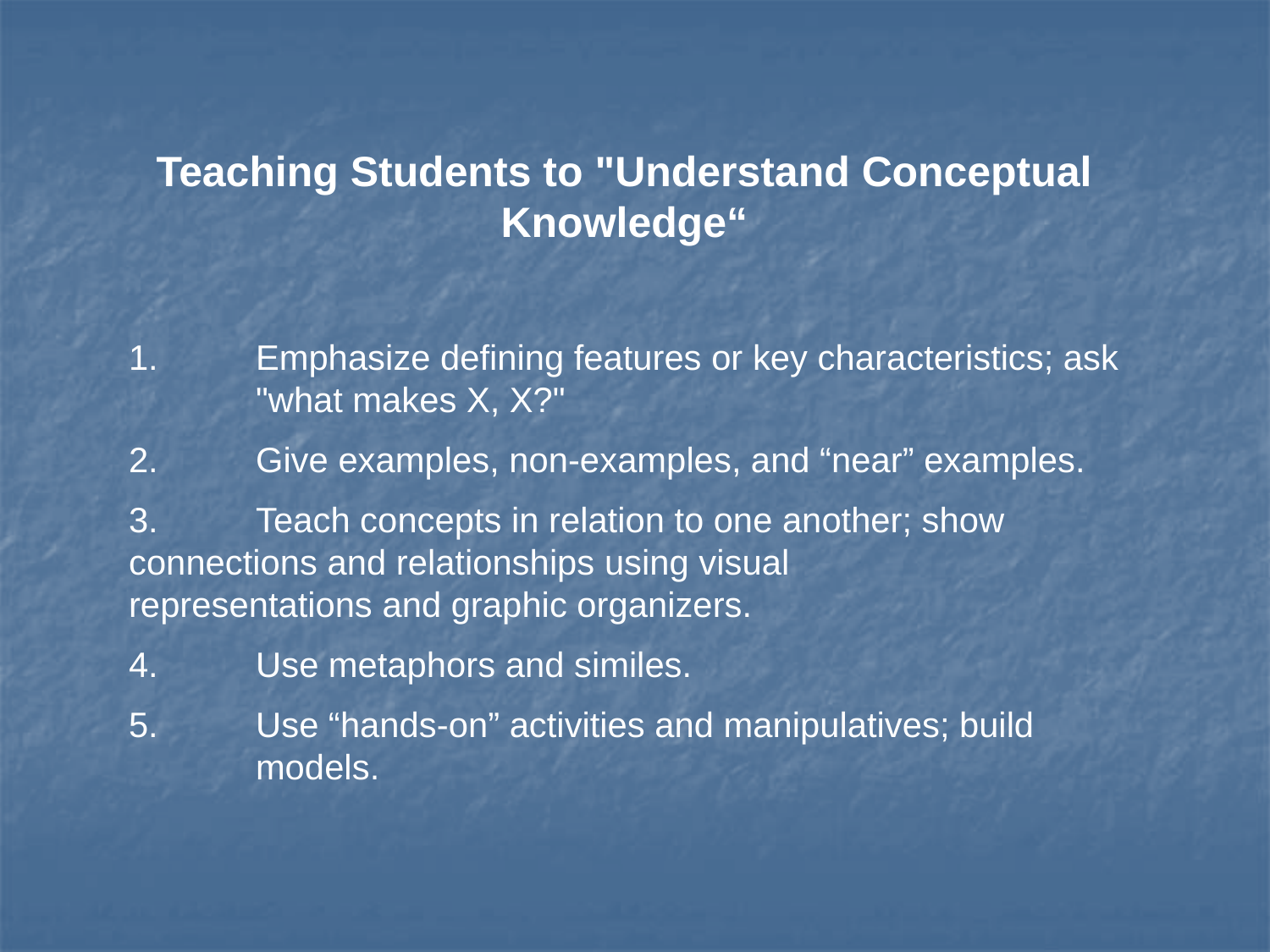

Teaching Students to "Understand Conceptual Knowledge“

1.	Emphasize defining features or key characteristics; ask 	"what makes X, X?"
2.	Give examples, non-examples, and “near” examples.
3.	Teach concepts in relation to one another; show 	connections and relationships using visual 	representations and graphic organizers.
4.	Use metaphors and similes.
5.	Use “hands-on” activities and manipulatives; build 	models.